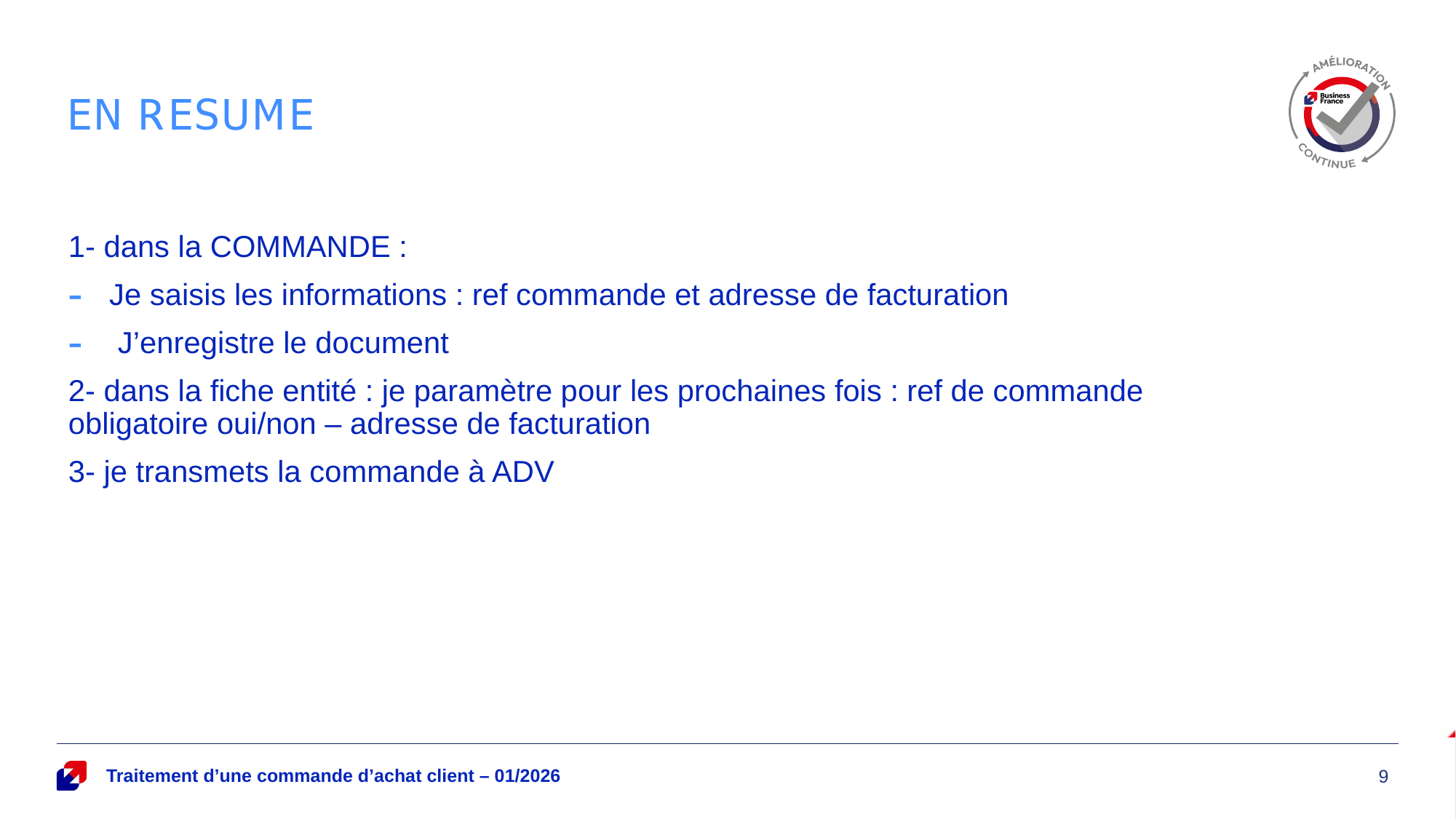

EN RESUME
1- dans la COMMANDE :
Je saisis les informations : ref commande et adresse de facturation
 J’enregistre le document
2- dans la fiche entité : je paramètre pour les prochaines fois : ref de commande obligatoire oui/non – adresse de facturation
3- je transmets la commande à ADV

Traitement d’une commande d’achat client – 01/2026